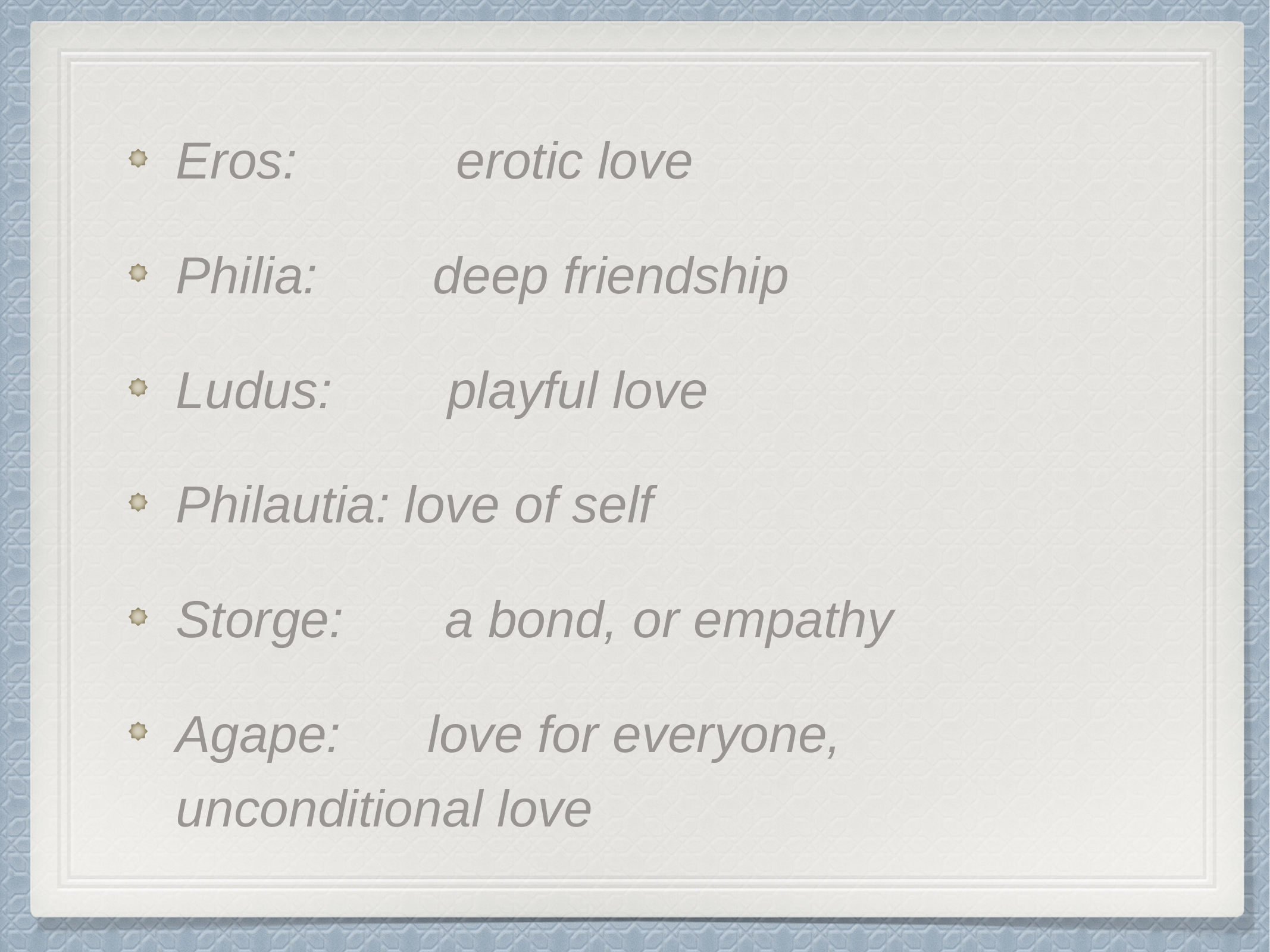

Eros:           erotic love
Philia:        deep friendship
Ludus:        playful love
Philautia: love of self
Storge:       a bond, or empathy
Agape:      love for everyone, unconditional love